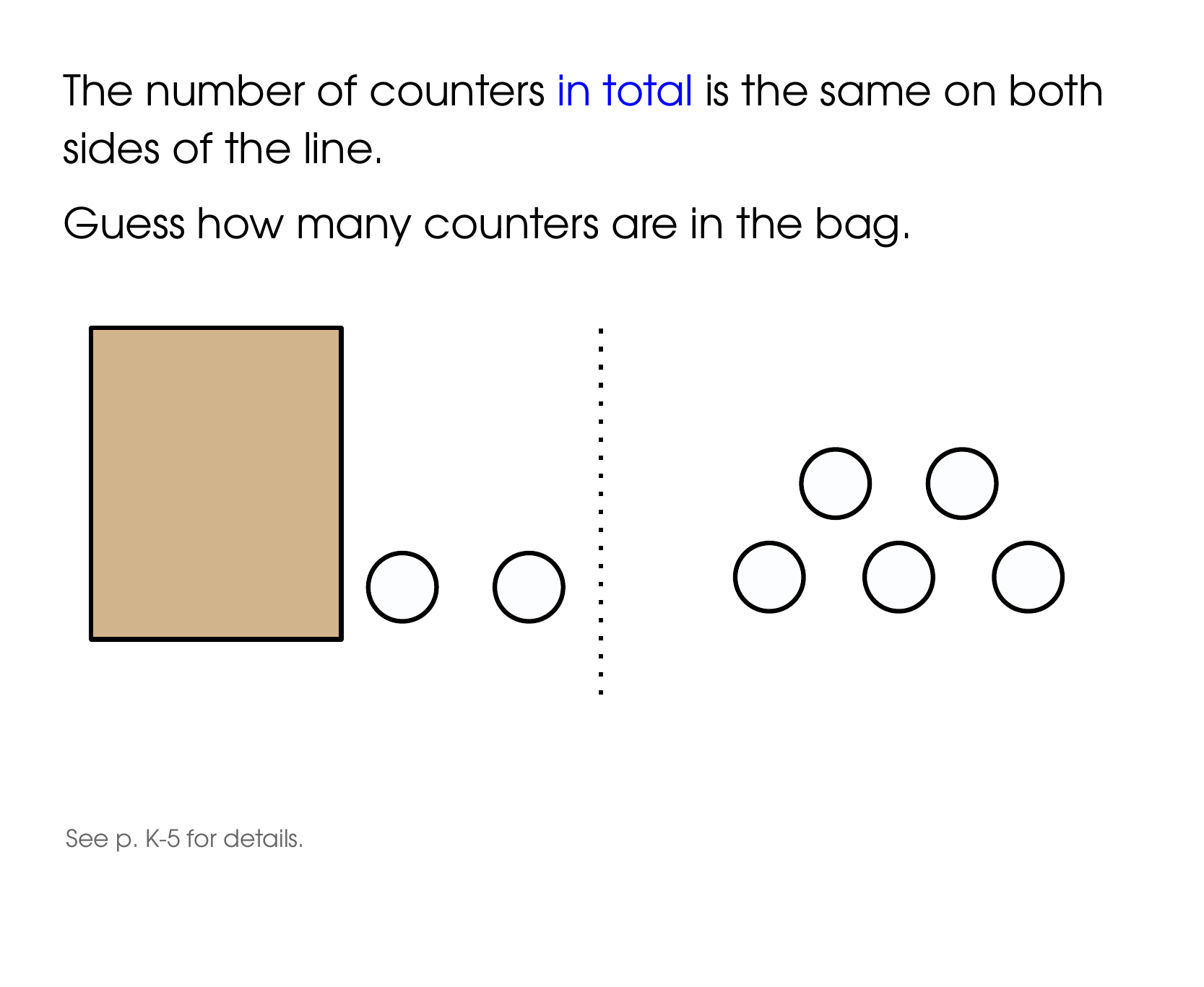

The number of counters in total is the same on both sides of the line.
Guess how many counters are in the bag.

See p. K-5 for details.